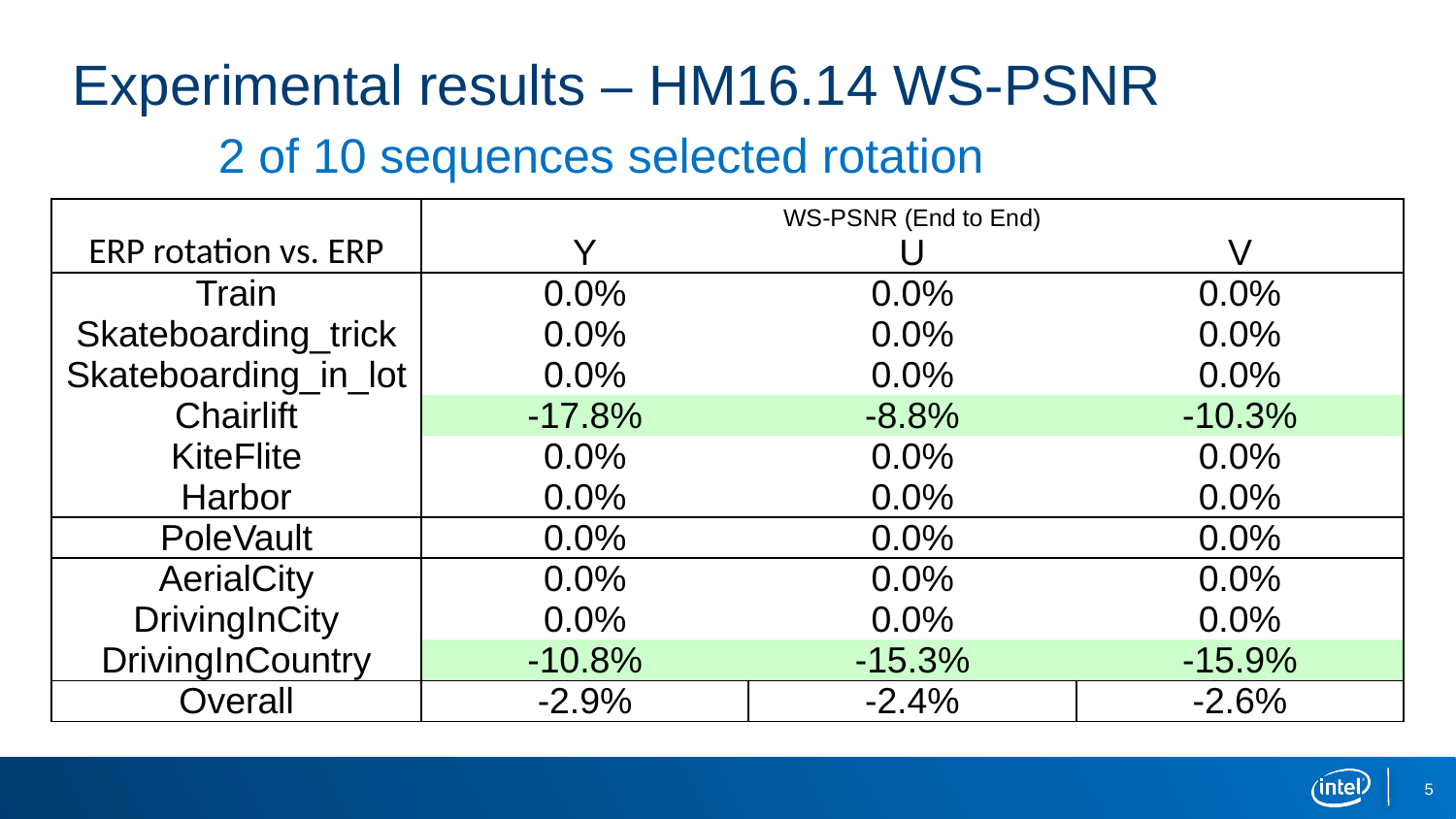

# Experimental results – HM16.14 WS-PSNR 2 of 10 sequences selected rotation
| ERP rotation vs. ERP | WS-PSNR (End to End) |  |  |
| --- | --- | --- | --- |
|  | Y | U | V |
| Train | 0.0% | 0.0% | 0.0% |
| Skateboarding\_trick | 0.0% | 0.0% | 0.0% |
| Skateboarding\_in\_lot | 0.0% | 0.0% | 0.0% |
| Chairlift | -17.8% | -8.8% | -10.3% |
| KiteFlite | 0.0% | 0.0% | 0.0% |
| Harbor | 0.0% | 0.0% | 0.0% |
| PoleVault | 0.0% | 0.0% | 0.0% |
| AerialCity | 0.0% | 0.0% | 0.0% |
| DrivingInCity | 0.0% | 0.0% | 0.0% |
| DrivingInCountry | -10.8% | -15.3% | -15.9% |
| Overall | -2.9% | -2.4% | -2.6% |
5